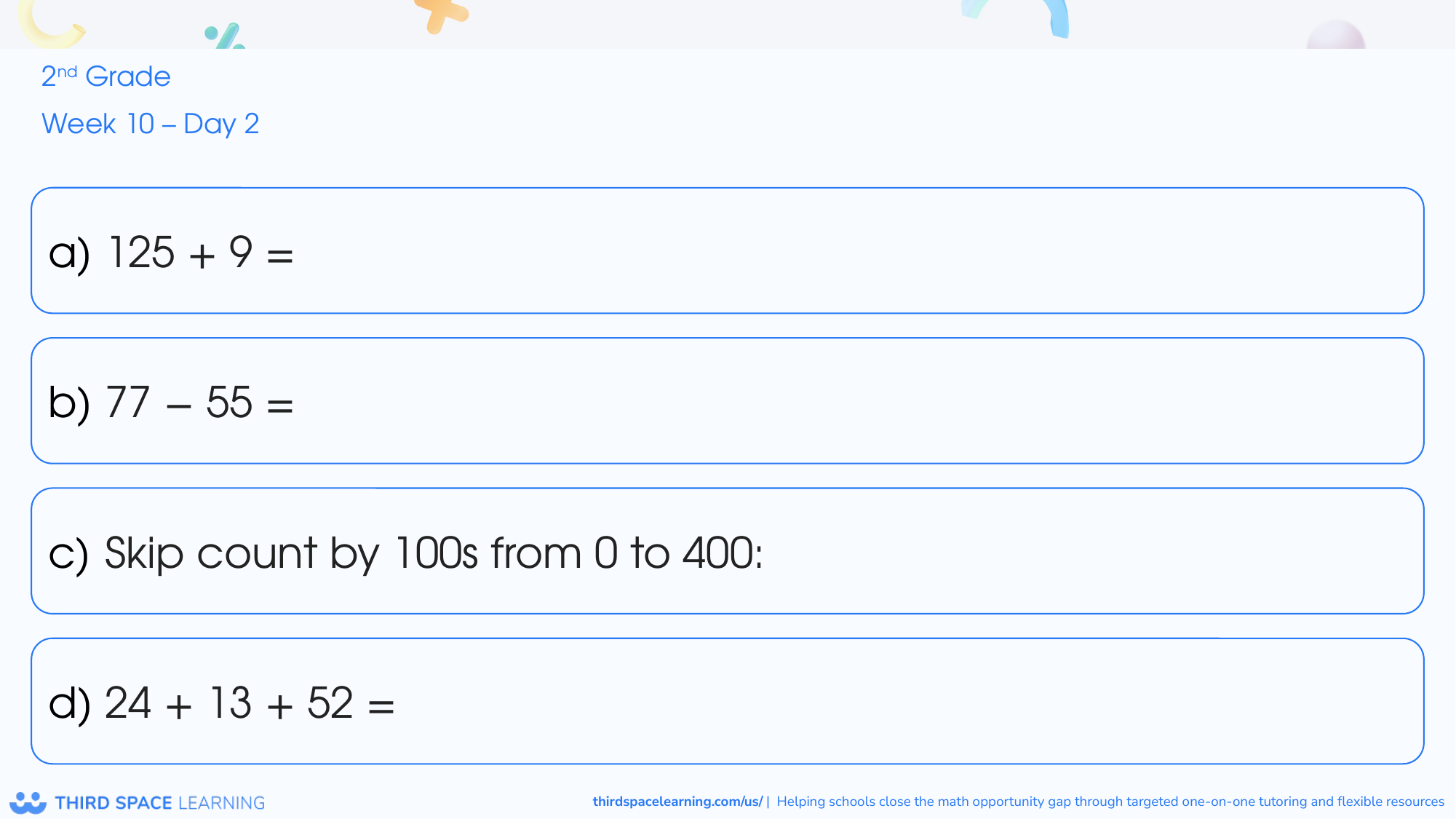

2nd Grade
Week 10 – Day 2
125 + 9 =
77 − 55 =
Skip count by 100s from 0 to 400:
24 + 13 + 52 =